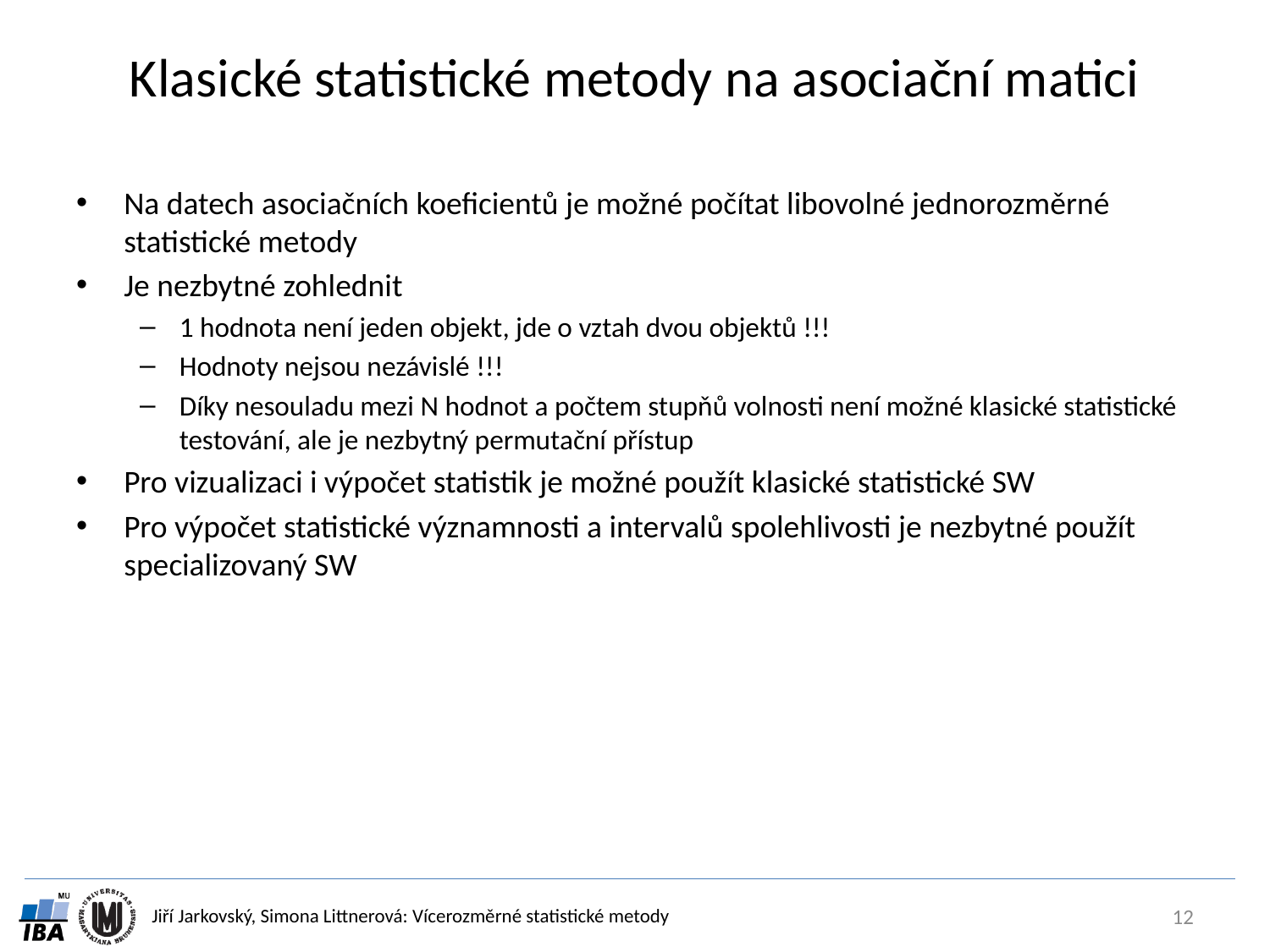

# Klasické statistické metody na asociační matici
Na datech asociačních koeficientů je možné počítat libovolné jednorozměrné statistické metody
Je nezbytné zohlednit
1 hodnota není jeden objekt, jde o vztah dvou objektů !!!
Hodnoty nejsou nezávislé !!!
Díky nesouladu mezi N hodnot a počtem stupňů volnosti není možné klasické statistické testování, ale je nezbytný permutační přístup
Pro vizualizaci i výpočet statistik je možné použít klasické statistické SW
Pro výpočet statistické významnosti a intervalů spolehlivosti je nezbytné použít specializovaný SW

12